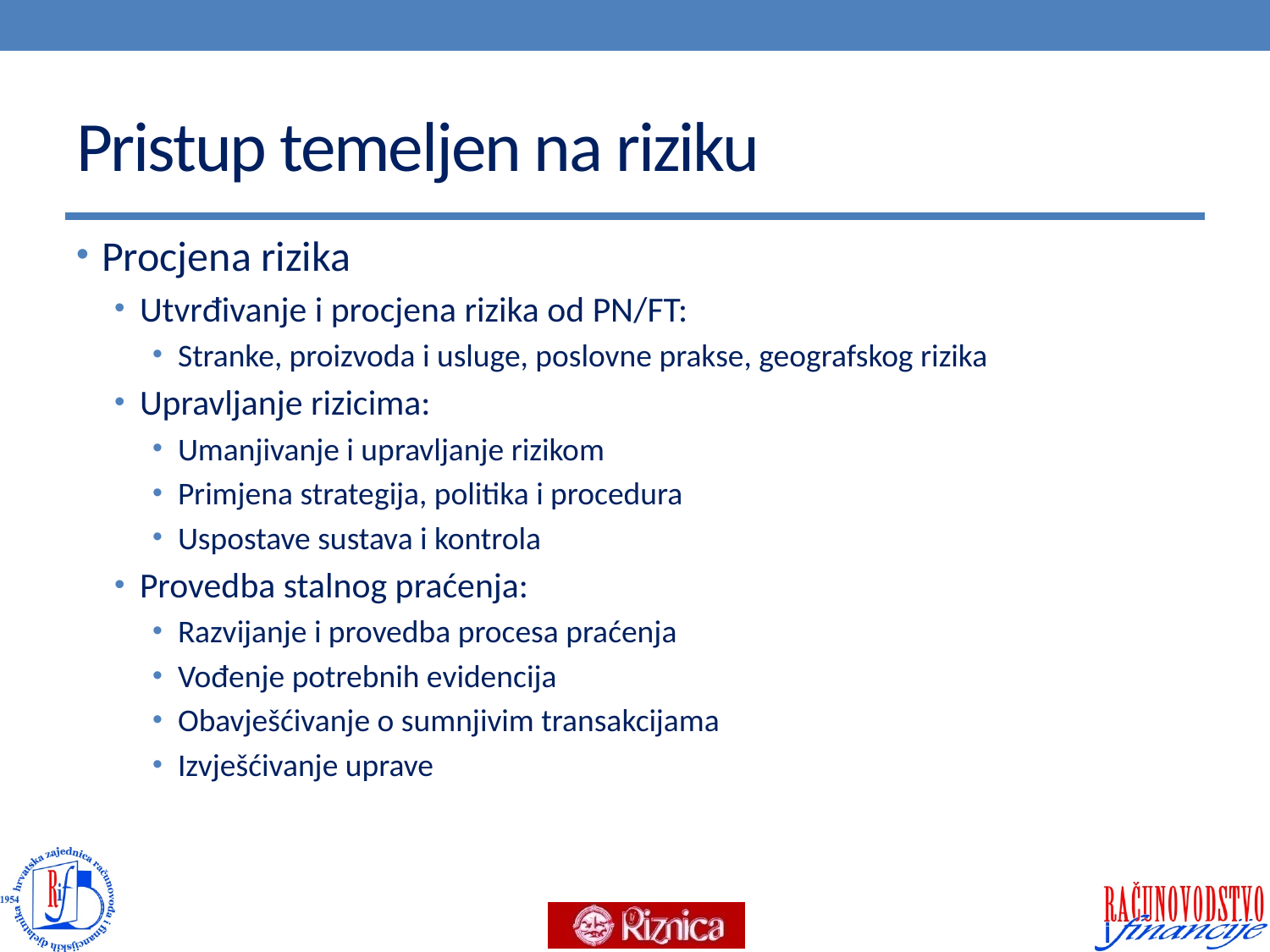

# Pristup temeljen na riziku
Procjena rizika
Utvrđivanje i procjena rizika od PN/FT:
Stranke, proizvoda i usluge, poslovne prakse, geografskog rizika
Upravljanje rizicima:
Umanjivanje i upravljanje rizikom
Primjena strategija, politika i procedura
Uspostave sustava i kontrola
Provedba stalnog praćenja:
Razvijanje i provedba procesa praćenja
Vođenje potrebnih evidencija
Obavješćivanje o sumnjivim transakcijama
Izvješćivanje uprave